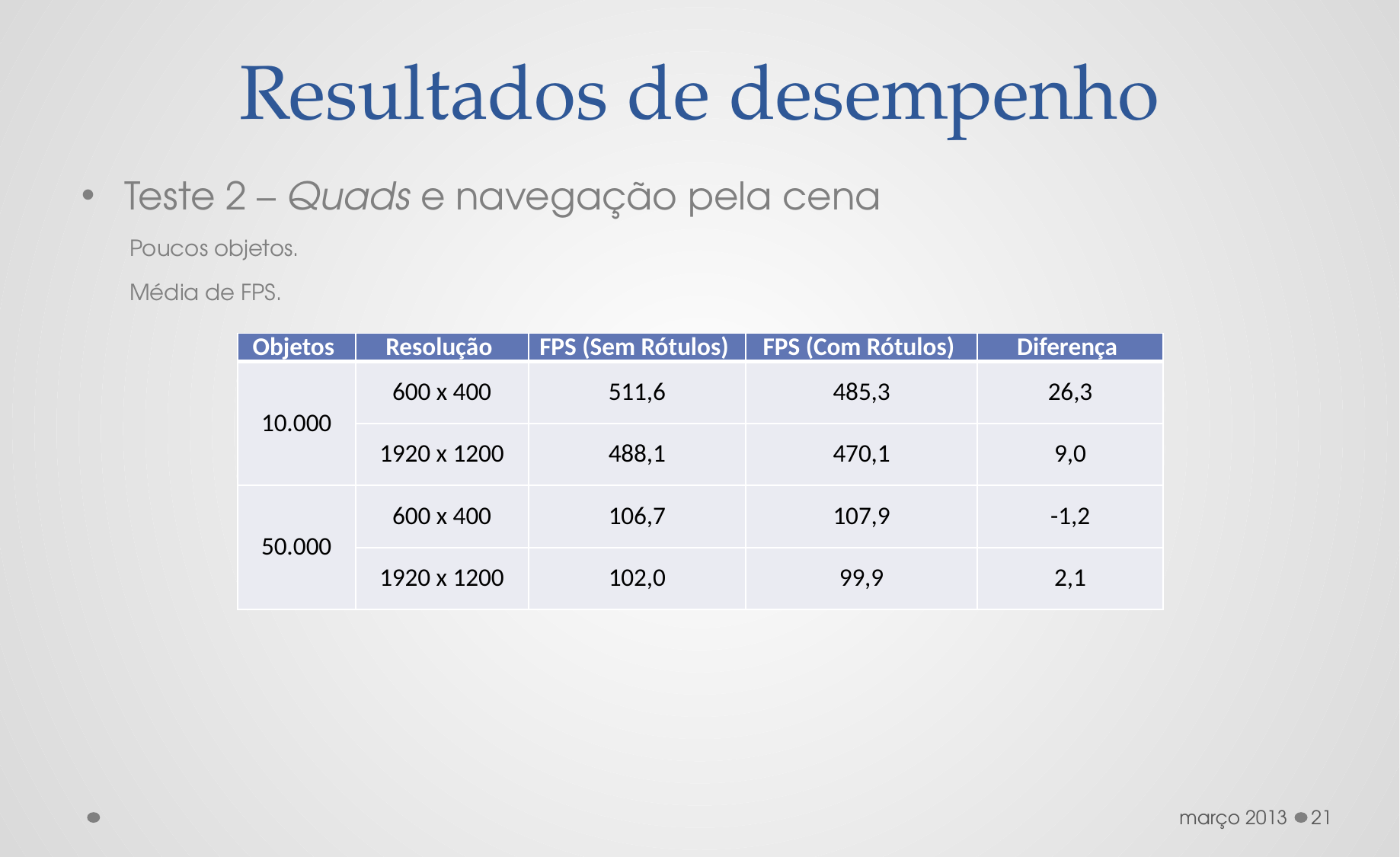

# Resultados de desempenho
Teste 2 – Quads e navegação pela cena
Poucos objetos.
Média de FPS.

| Objetos | Resolução | FPS (Sem Rótulos) | FPS (Com Rótulos) | Diferença |
| --- | --- | --- | --- | --- |
| 10.000 | 600 x 400 | 511,6 | 485,3 | 26,3 |
|  | 1920 x 1200 | 488,1 | 470,1 | 9,0 |
| 50.000 | 600 x 400 | 106,7 | 107,9 | -1,2 |
|  | 1920 x 1200 | 102,0 | 99,9 | 2,1 |
março 2013
21